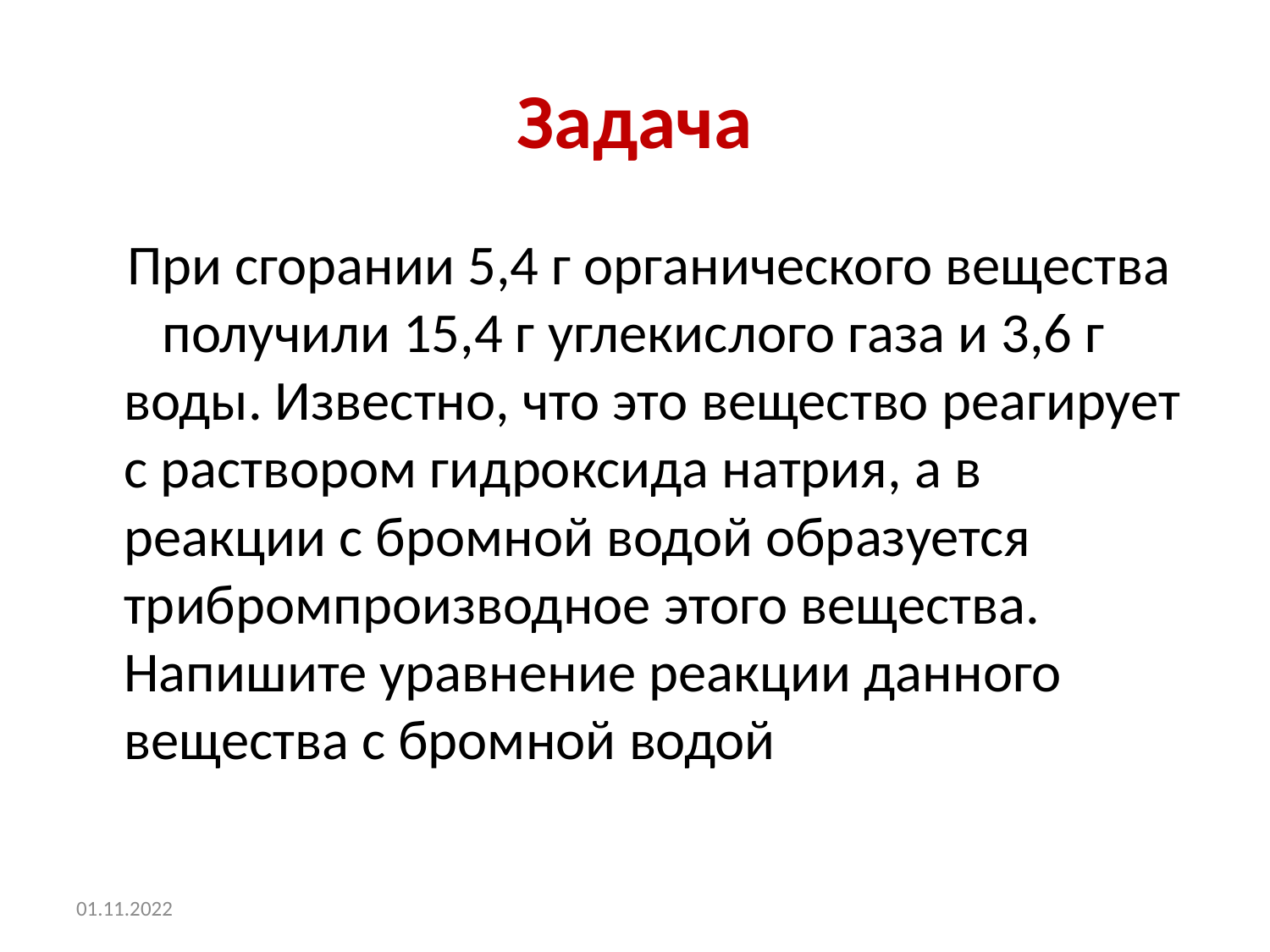

# Задача
    При сгорании 5,4 г органического вещества     получили 15,4 г углекислого газа и 3,6 г воды. Известно, что это вещество реагирует с раствором гидроксида натрия, а в реакции с бромной водой образуется трибромпроизводное этого вещества. Напишите уравнение реакции данного вещества с бромной водой
01.11.2022